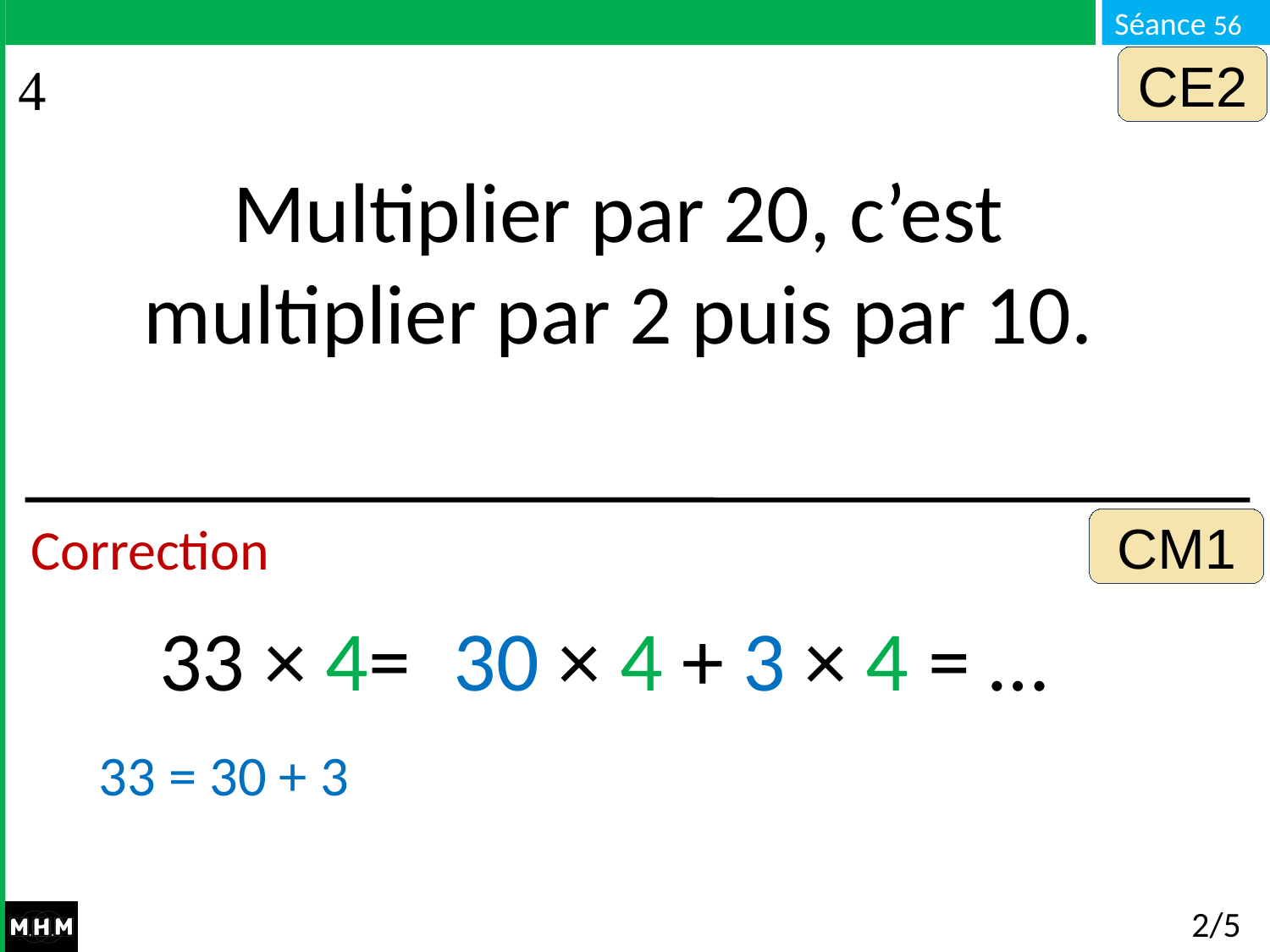

CE2
Multiplier par 20, c’est multiplier par 2 puis par 10.

CM1
# Correction
33 × 4= …
30 × 4 + 3 × 4 = …
33 = 30 + 3
2/5